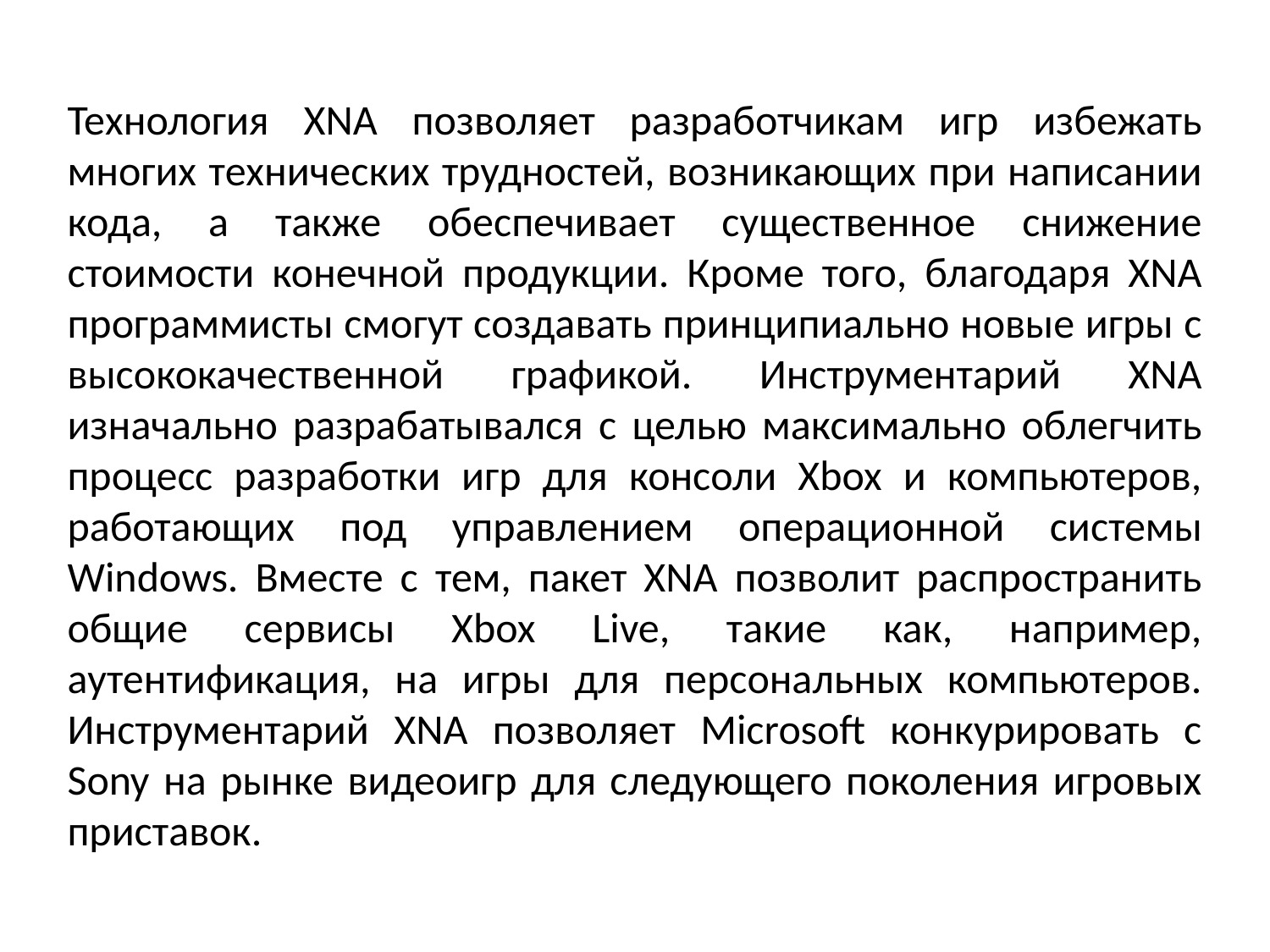

Технология XNA позволяет разработчикам игр избежать многих технических трудностей, возникающих при написании кода, а также обеспечивает существенное снижение стоимости конечной продукции. Кроме того, благодаря XNA программисты смогут создавать принципиально новые игры с высококачественной графикой. Инструментарий XNA изначально разрабатывался с целью максимально облегчить процесс разработки игр для консоли Xbox и компьютеров, работающих под управлением операционной системы Windows. Вместе с тем, пакет XNA позволит распространить общие сервисы Xbox Live, такие как, например, аутентификация, на игры для персональных компьютеров. Инструментарий XNA позволяет Microsoft конкурировать с Sony на рынке видеоигр для следующего поколения игровых приставок.